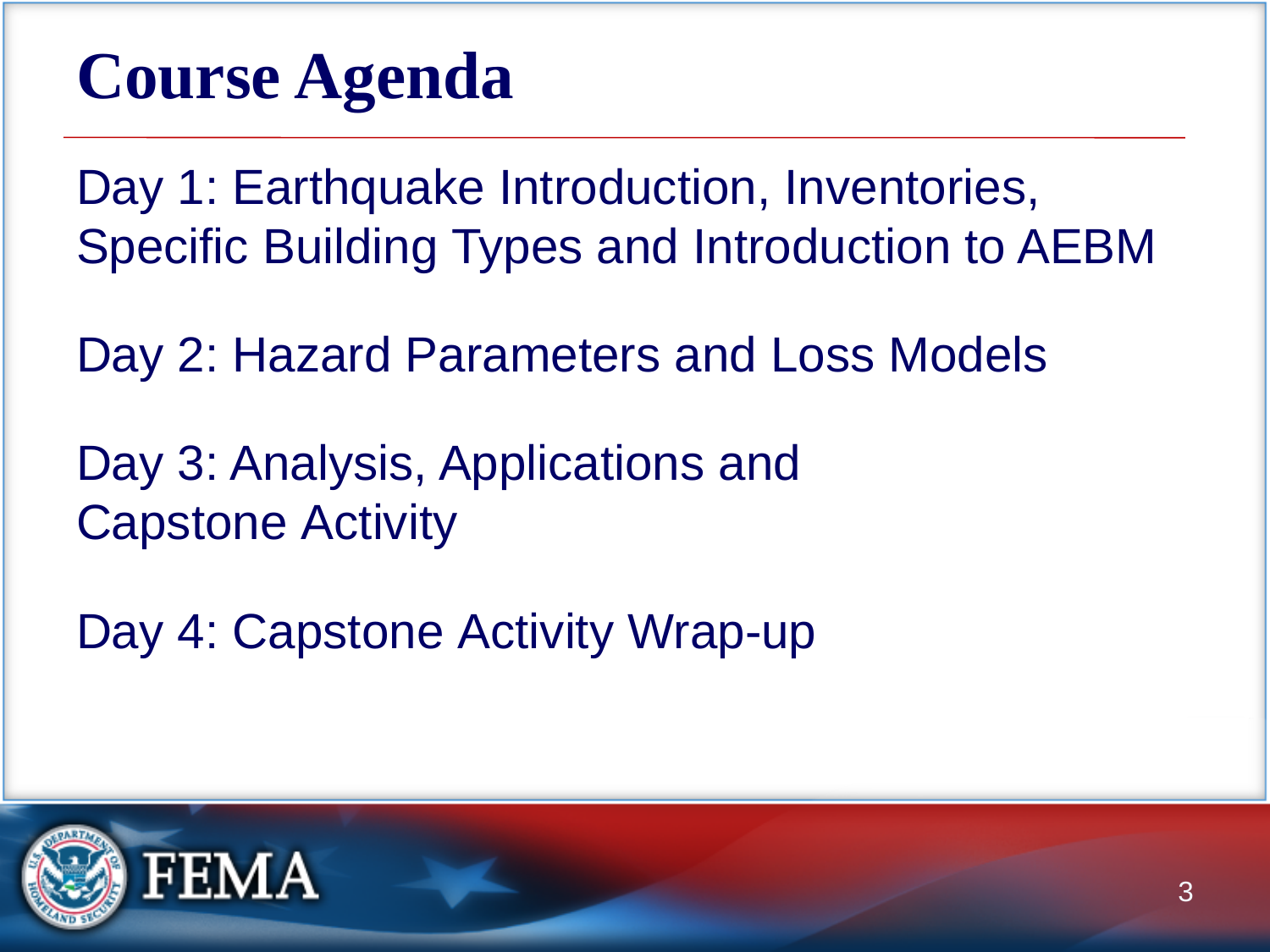

# Course Agenda
Day 1: Earthquake Introduction, Inventories, Specific Building Types and Introduction to AEBM
Day 2: Hazard Parameters and Loss Models
Day 3: Analysis, Applications and Capstone Activity
Day 4: Capstone Activity Wrap-up
3